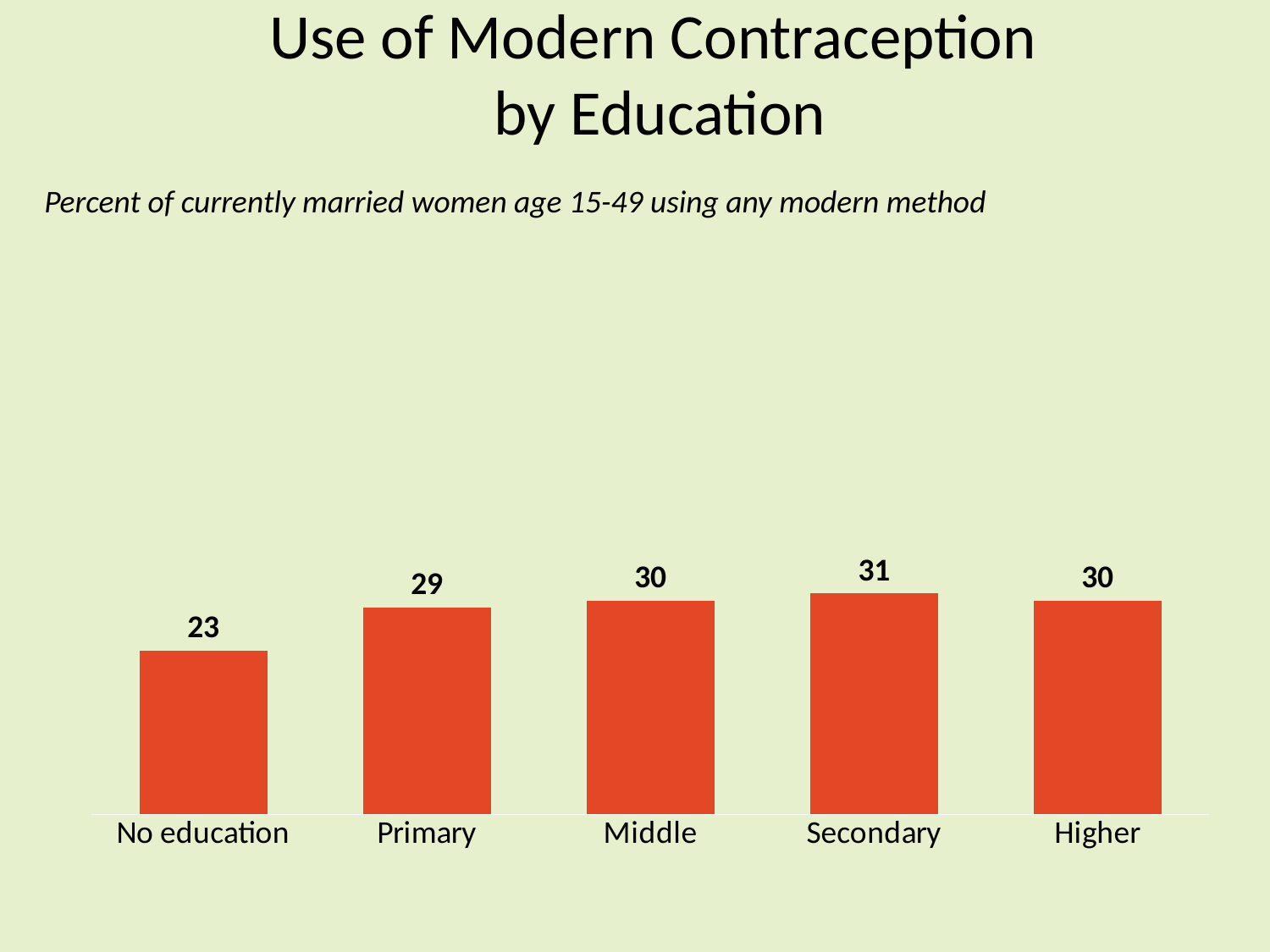

# Use of Modern Contraception by Education
Percent of currently married women age 15-49 using any modern method

### Chart

| Category |  |
|---|---|
| No education | 23.0 |
| Primary | 29.0 |
| Middle | 30.0 |
| Secondary | 31.0 |
| Higher | 30.0 |